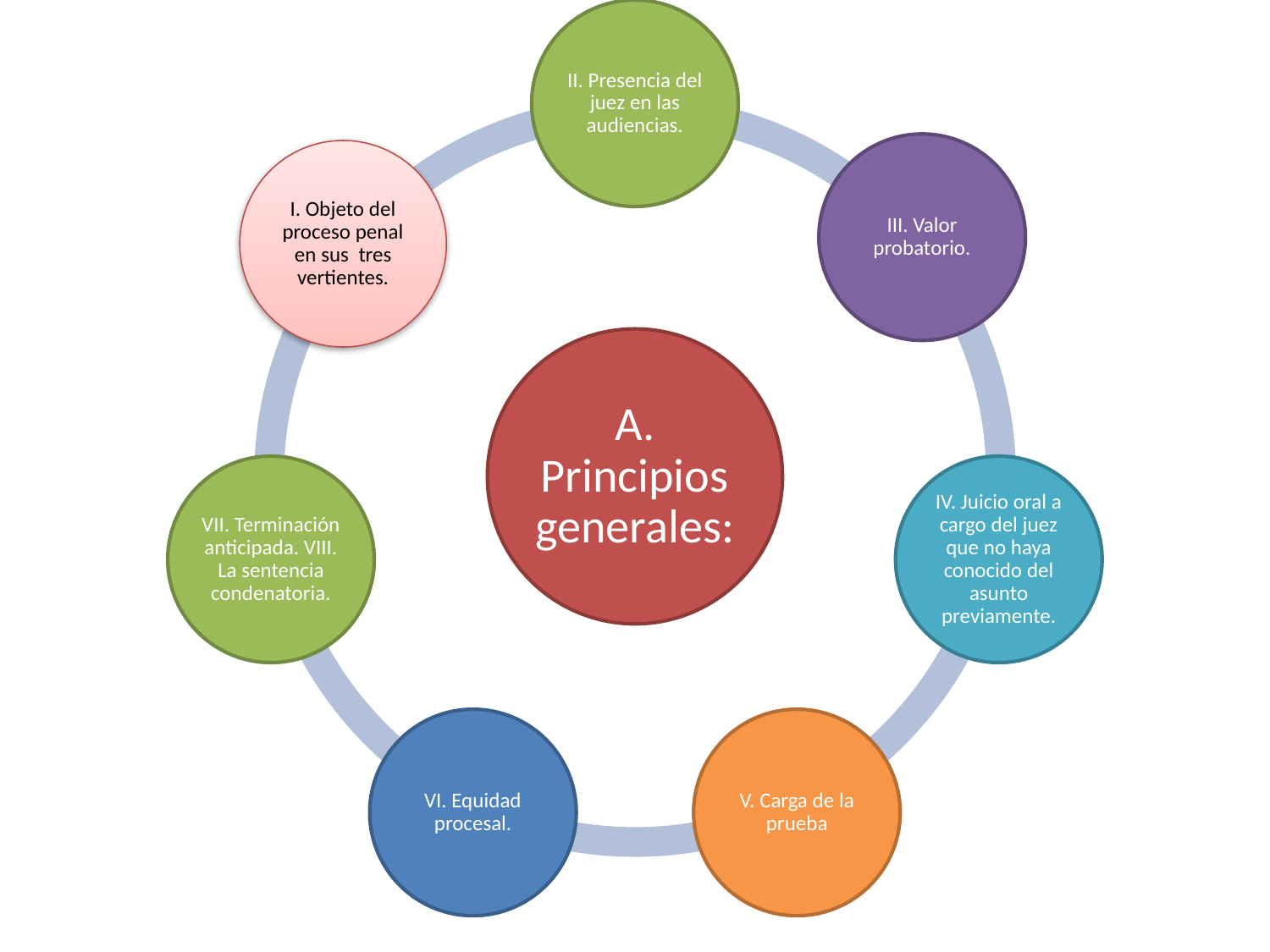

A. Principios generales:
II. Presencia del juez en las audiencias.
III. Valor probatorio.
IV. Juicio oral a cargo del juez que no haya conocido del asunto previamente.
V. Carga de la prueba
VI. Equidad procesal.
VII. Terminación anticipada. VIII. La sentencia condenatoria.
I. Objeto del proceso penal en sus  tres vertientes.